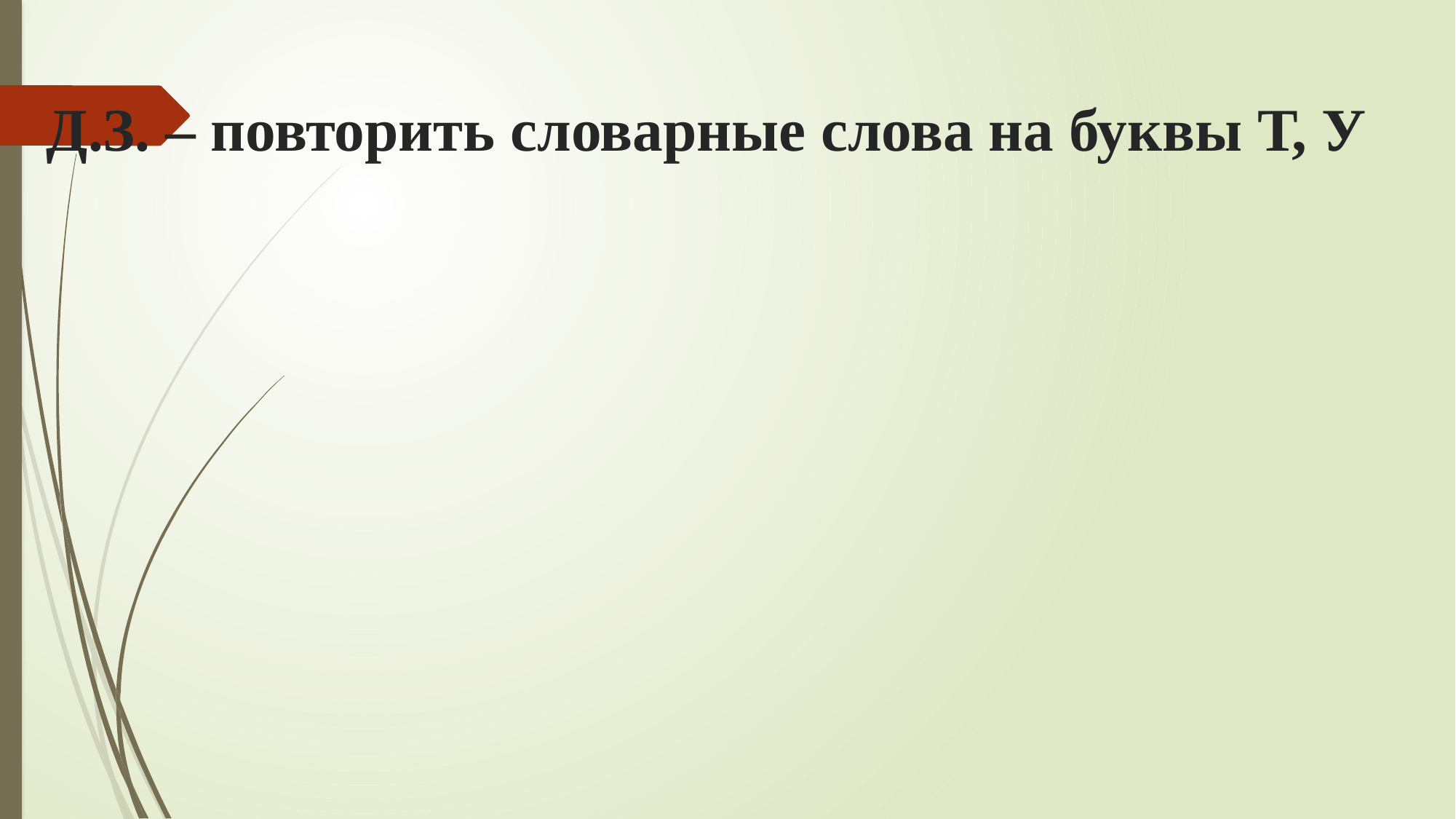

# Д.З. – повторить словарные слова на буквы Т, У